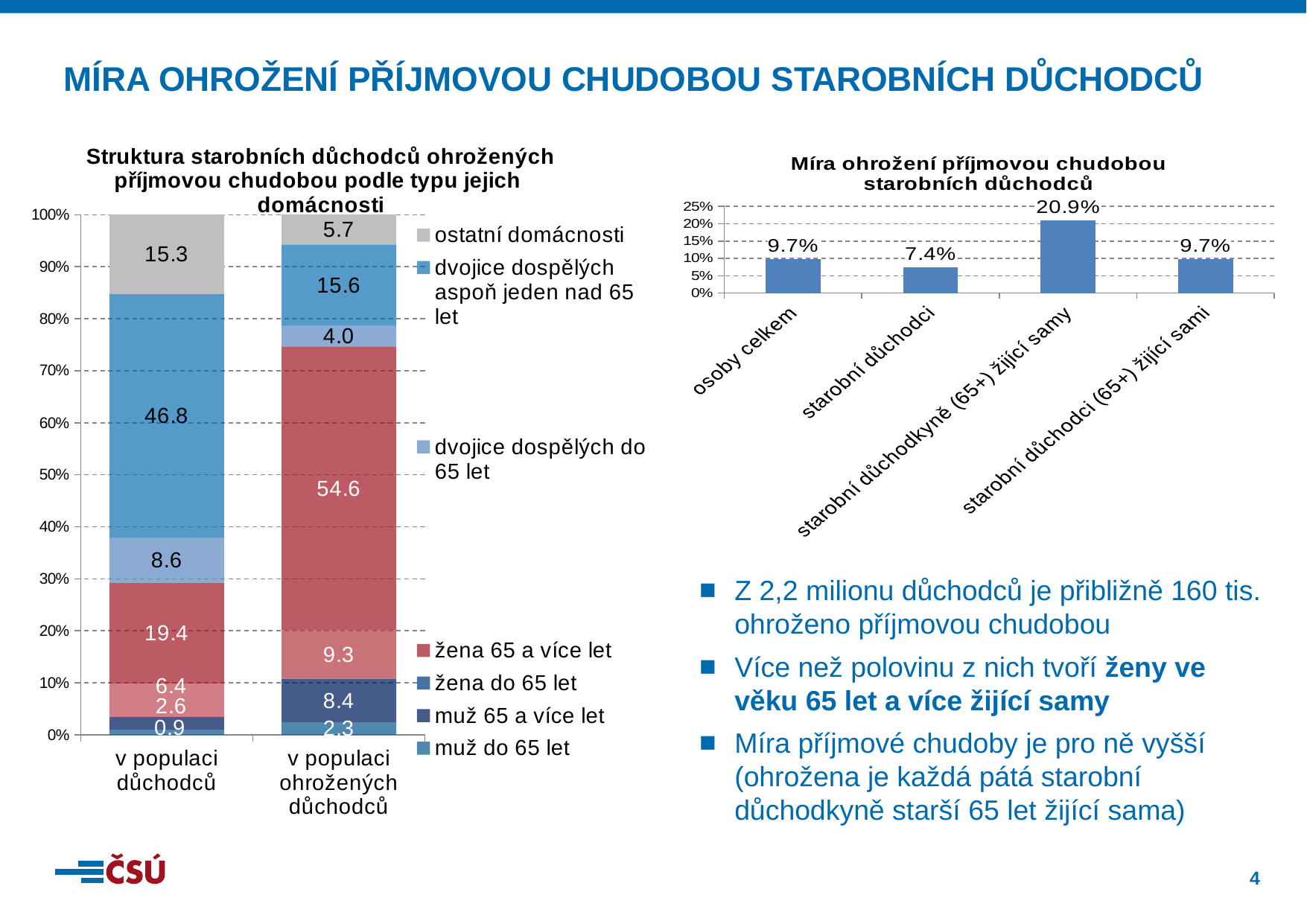

Míra ohrožení příjmovou chudobou starobních důchodců

### Chart: Struktura starobních důchodců ohrožených příjmovou chudobou podle typu jejich  domácnosti

| Category | muž do 65 let | muž 65 a více let | žena do 65 let | žena 65 a více let | dvojice dospělých do 65 let                                                                                                                                                                                                                                     | dvojice dospělých aspoň jeden nad 65 let                                                                                                                                                                                            | ostatní domácnosti |
|---|---|---|---|---|---|---|---|
| v populaci důchodců | 0.8793703311031231 | 2.571214817152119 | 6.4399779795590915 | 19.35168101957063 | 8.64665469538087 | 46.849646855748446 | 15.261454301485566 |
| v populaci ohrožených důchodců | 2.3337368461771457 | 8.44617435051617 | 9.31813267844013 | 54.57699914223942 | 3.9748521779767167 | 15.637821213529685 | 5.71228359112073 |

### Chart: Míra ohrožení příjmovou chudobou starobních důchodců

| Category |  |
|---|---|
| osoby celkem | 0.09700000000000002 |
| starobní důchodci | 0.074 |
| starobní důchodkyně (65+) žijící samy | 0.20900000000000016 |
| starobní důchodci (65+) žijící sami | 0.09700000000000002 |
Z 2,2 milionu důchodců je přibližně 160 tis. ohroženo příjmovou chudobou
Více než polovinu z nich tvoří ženy ve věku 65 let a více žijící samy
Míra příjmové chudoby je pro ně vyšší (ohrožena je každá pátá starobní důchodkyně starší 65 let žijící sama)